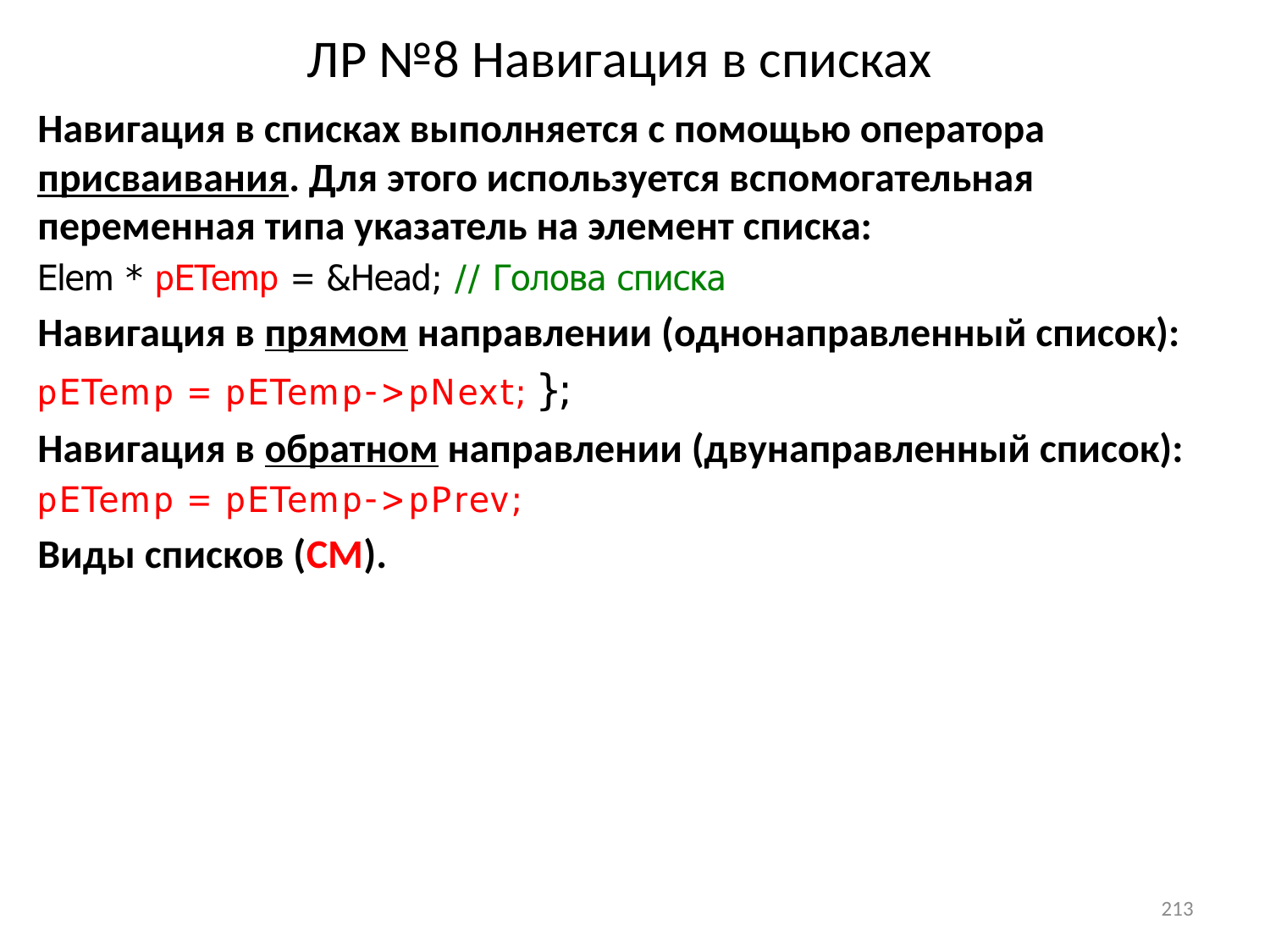

# ЛР №8 Навигация в списках
Навигация в списках выполняется с помощью оператора присваивания. Для этого используется вспомогательная переменная типа указатель на элемент списка:
Elem * pETemp = &Head; // Голова списка
Навигация в прямом направлении (однонаправленный список):
pETemp = pETemp->pNext; };
Навигация в обратном направлении (двунаправленный список):
pETemp = pETemp->pPrev;
Виды списков (СМ).

213